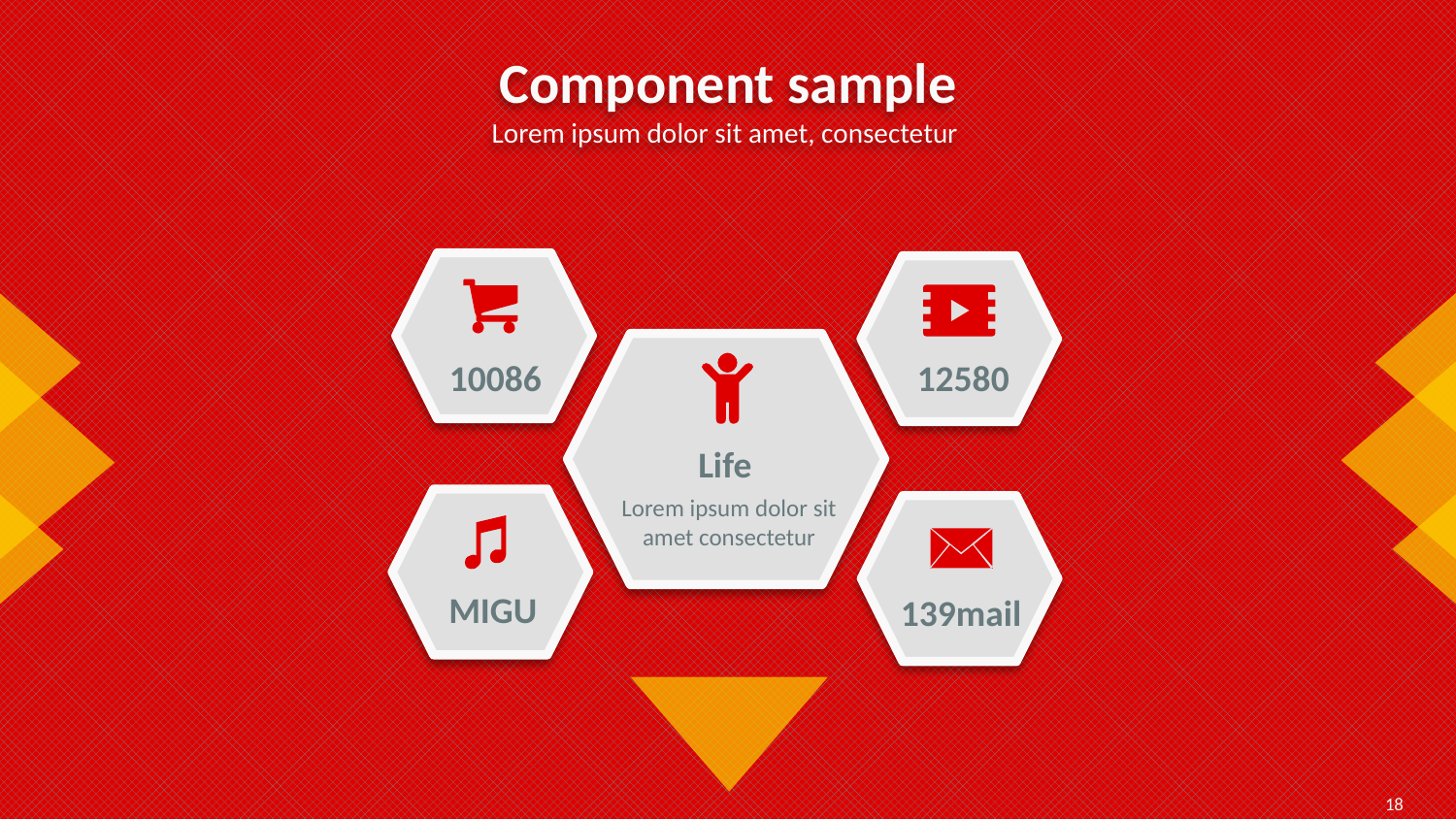

Component sample
Lorem ipsum dolor sit amet, consectetur

10086
12580

Life
Lorem ipsum dolor sit amet consectetur

MIGU
139mail